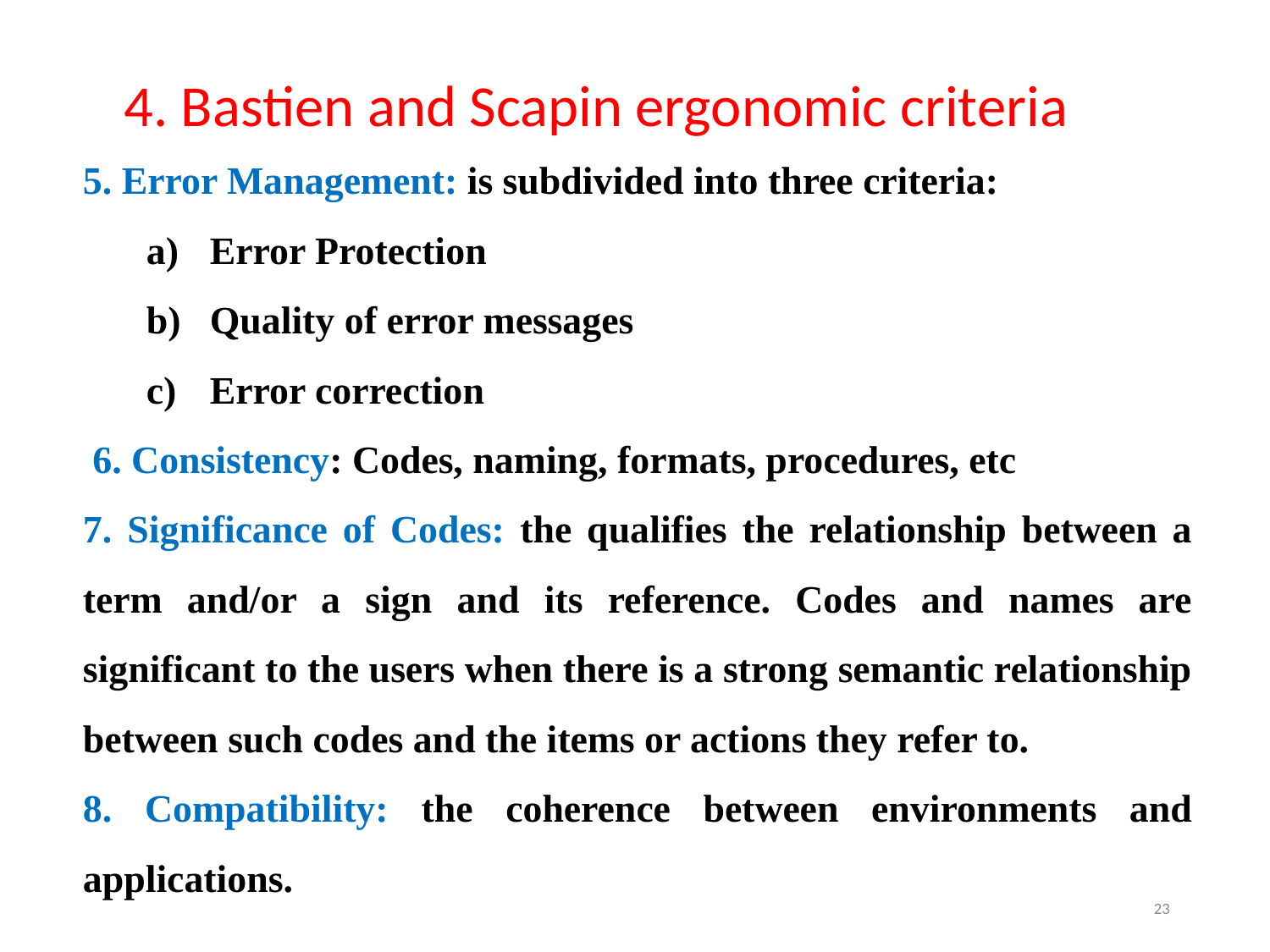

# 4. Bastien and Scapin ergonomic criteria

5. Error Management: is subdivided into three criteria:
Error Protection
Quality of error messages
Error correction
 6. Consistency: Codes, naming, formats, procedures, etc
7. Significance of Codes: the qualifies the relationship between a term and/or a sign and its reference. Codes and names are significant to the users when there is a strong semantic relationship between such codes and the items or actions they refer to.
8. Compatibility: the coherence between environments and applications.
23